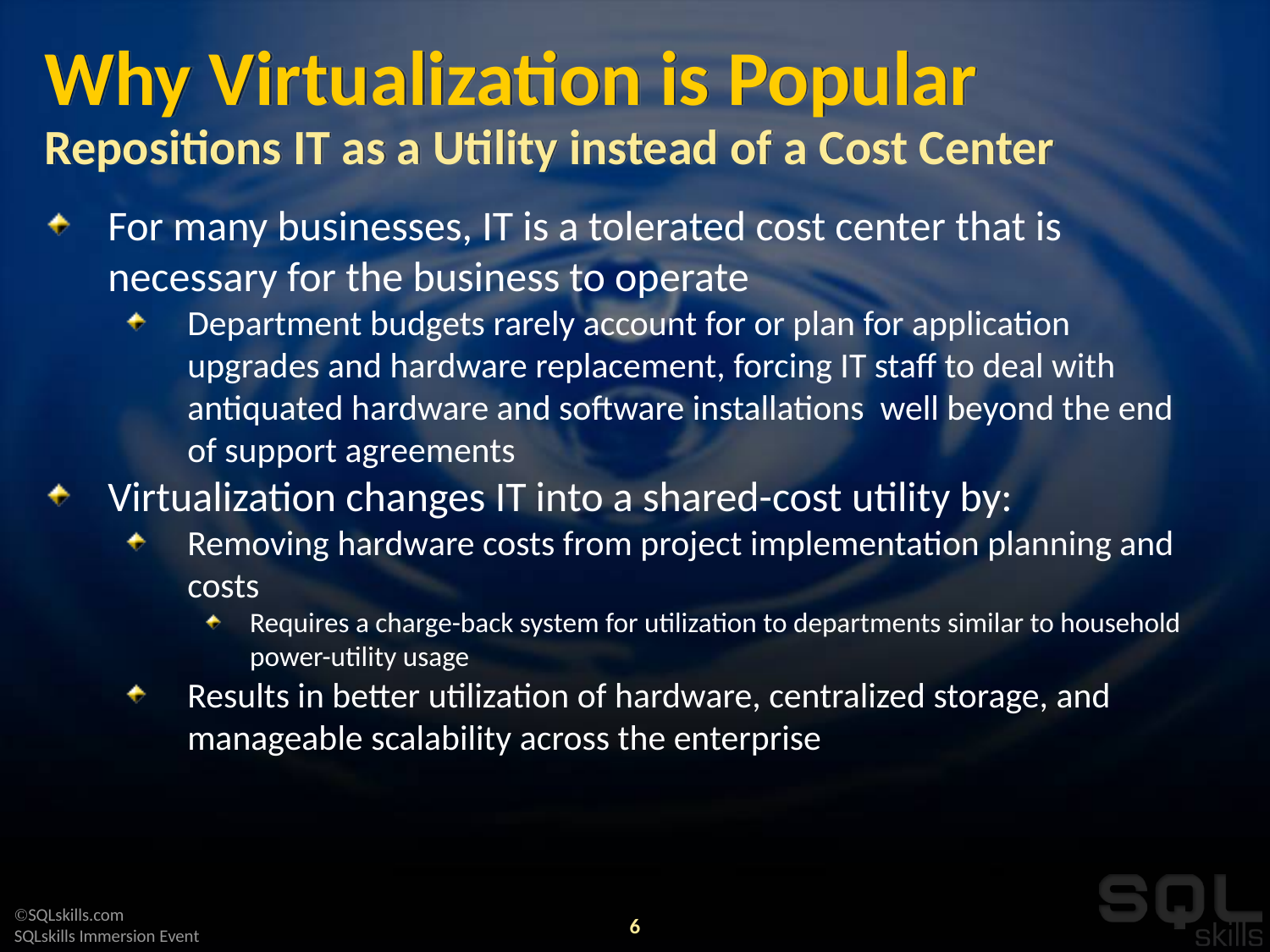

# Why Virtualization is Popular Repositions IT as a Utility instead of a Cost Center
For many businesses, IT is a tolerated cost center that is necessary for the business to operate
Department budgets rarely account for or plan for application upgrades and hardware replacement, forcing IT staff to deal with antiquated hardware and software installations  well beyond the end of support agreements
Virtualization changes IT into a shared-cost utility by:
Removing hardware costs from project implementation planning and costs
Requires a charge-back system for utilization to departments similar to household power-utility usage
Results in better utilization of hardware, centralized storage, and manageable scalability across the enterprise
6